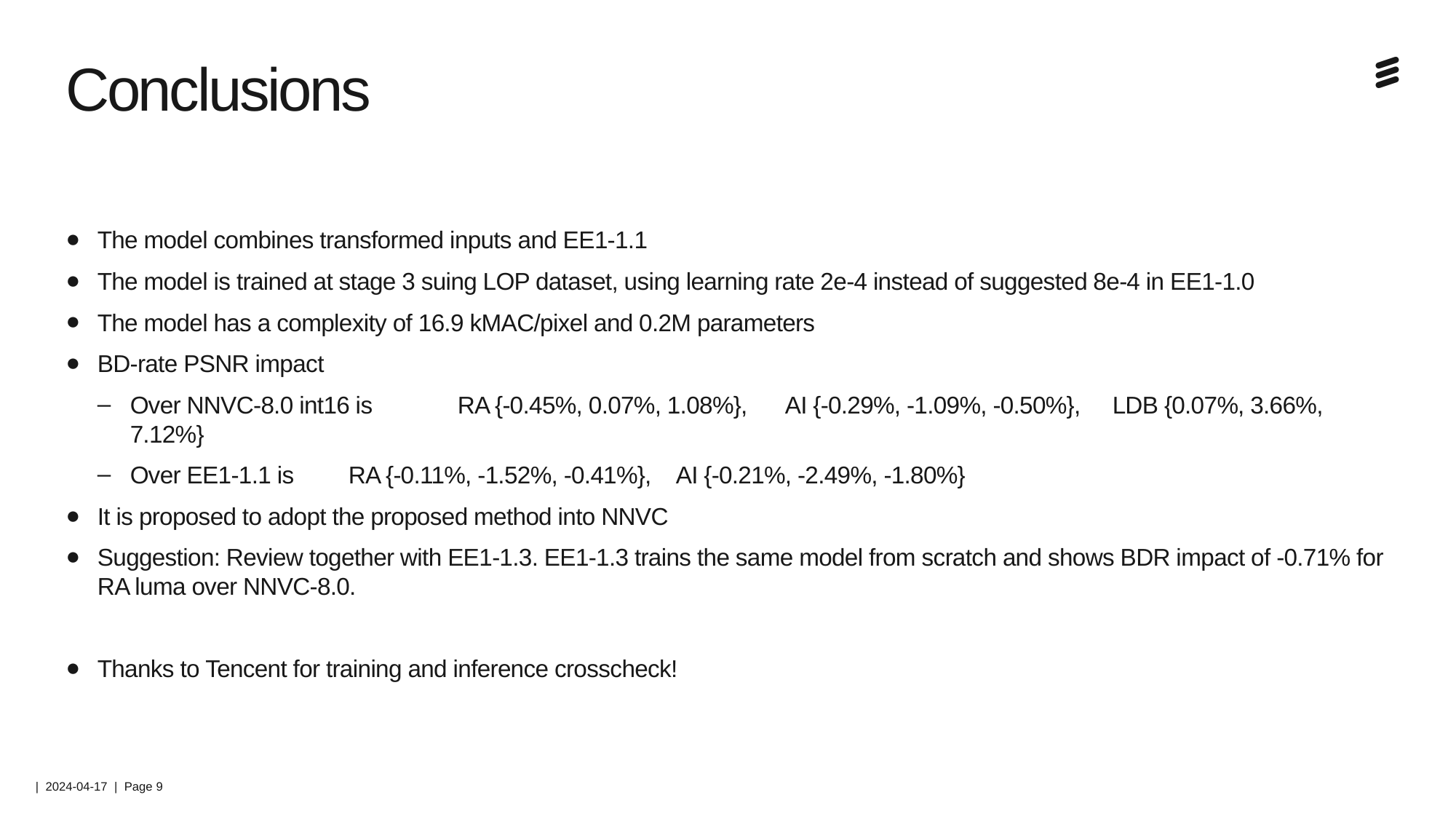

# Conclusions
The model combines transformed inputs and EE1-1.1
The model is trained at stage 3 suing LOP dataset, using learning rate 2e-4 instead of suggested 8e-4 in EE1-1.0
The model has a complexity of 16.9 kMAC/pixel and 0.2M parameters
BD-rate PSNR impact
Over NNVC-8.0 int16 is 	RA {-0.45%, 0.07%, 1.08%}, 	AI {-0.29%, -1.09%, -0.50%}, 	LDB {0.07%, 3.66%, 7.12%}
Over EE1-1.1 is	RA {-0.11%, -1.52%, -0.41%}, 	AI {-0.21%, -2.49%, -1.80%}
It is proposed to adopt the proposed method into NNVC
Suggestion: Review together with EE1-1.3. EE1-1.3 trains the same model from scratch and shows BDR impact of -0.71% for RA luma over NNVC-8.0.

Thanks to Tencent for training and inference crosscheck!